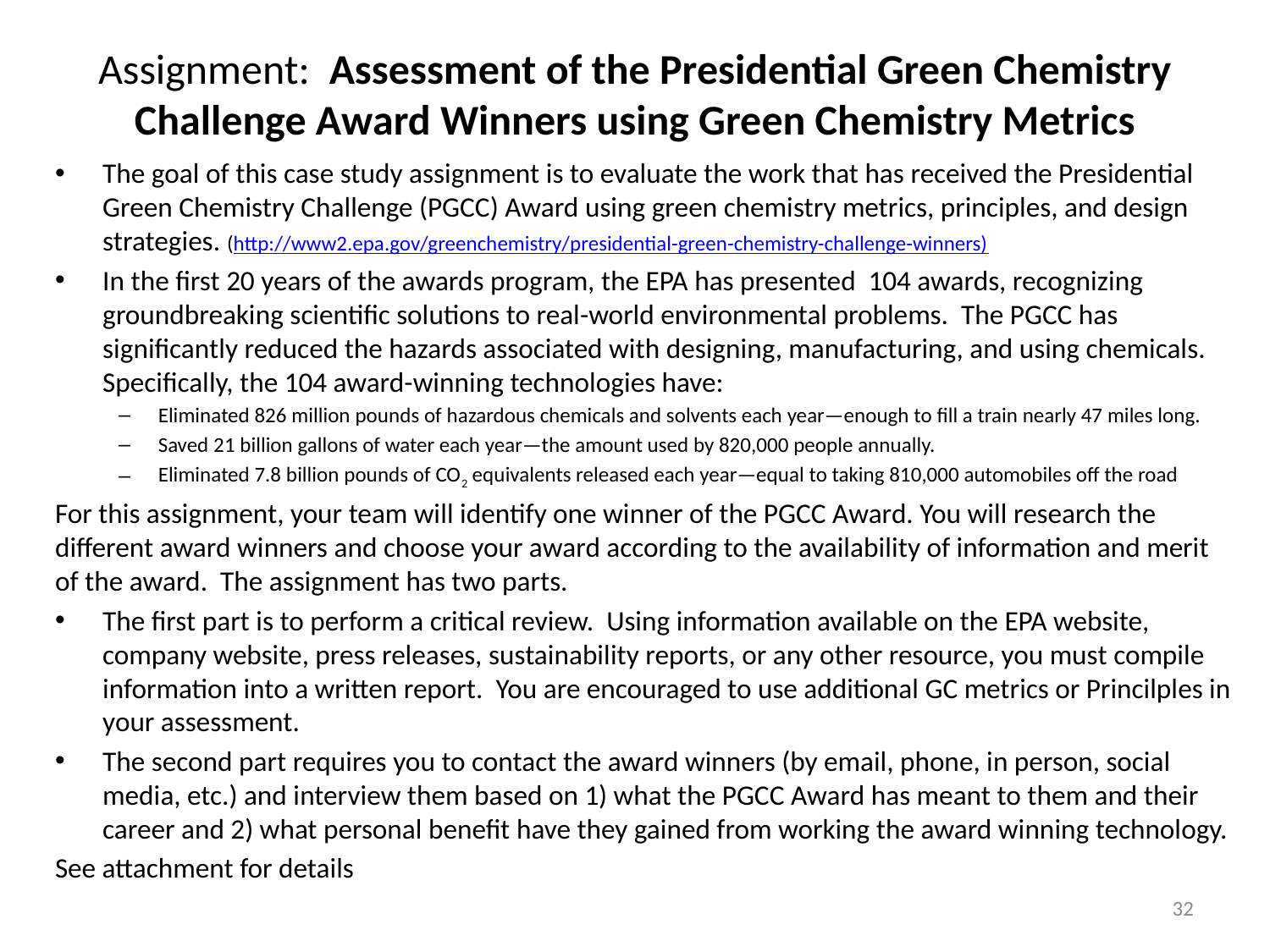

# Assignment:  Assessment of the Presidential Green Chemistry Challenge Award Winners using Green Chemistry Metrics
The goal of this case study assignment is to evaluate the work that has received the Presidential Green Chemistry Challenge (PGCC) Award using green chemistry metrics, principles, and design strategies. (http://www2.epa.gov/greenchemistry/presidential-green-chemistry-challenge-winners)
In the first 20 years of the awards program, the EPA has presented  104 awards, recognizing groundbreaking scientific solutions to real-world environmental problems.  The PGCC has significantly reduced the hazards associated with designing, manufacturing, and using chemicals.  Specifically, the 104 award-winning technologies have:
Eliminated 826 million pounds of hazardous chemicals and solvents each year—enough to fill a train nearly 47 miles long.
Saved 21 billion gallons of water each year—the amount used by 820,000 people annually.
Eliminated 7.8 billion pounds of CO2 equivalents released each year—equal to taking 810,000 automobiles off the road
For this assignment, your team will identify one winner of the PGCC Award. You will research the different award winners and choose your award according to the availability of information and merit of the award.  The assignment has two parts.
The first part is to perform a critical review.  Using information available on the EPA website, company website, press releases, sustainability reports, or any other resource, you must compile information into a written report.  You are encouraged to use additional GC metrics or Princilples in your assessment.
The second part requires you to contact the award winners (by email, phone, in person, social media, etc.) and interview them based on 1) what the PGCC Award has meant to them and their career and 2) what personal benefit have they gained from working the award winning technology.
See attachment for details
32